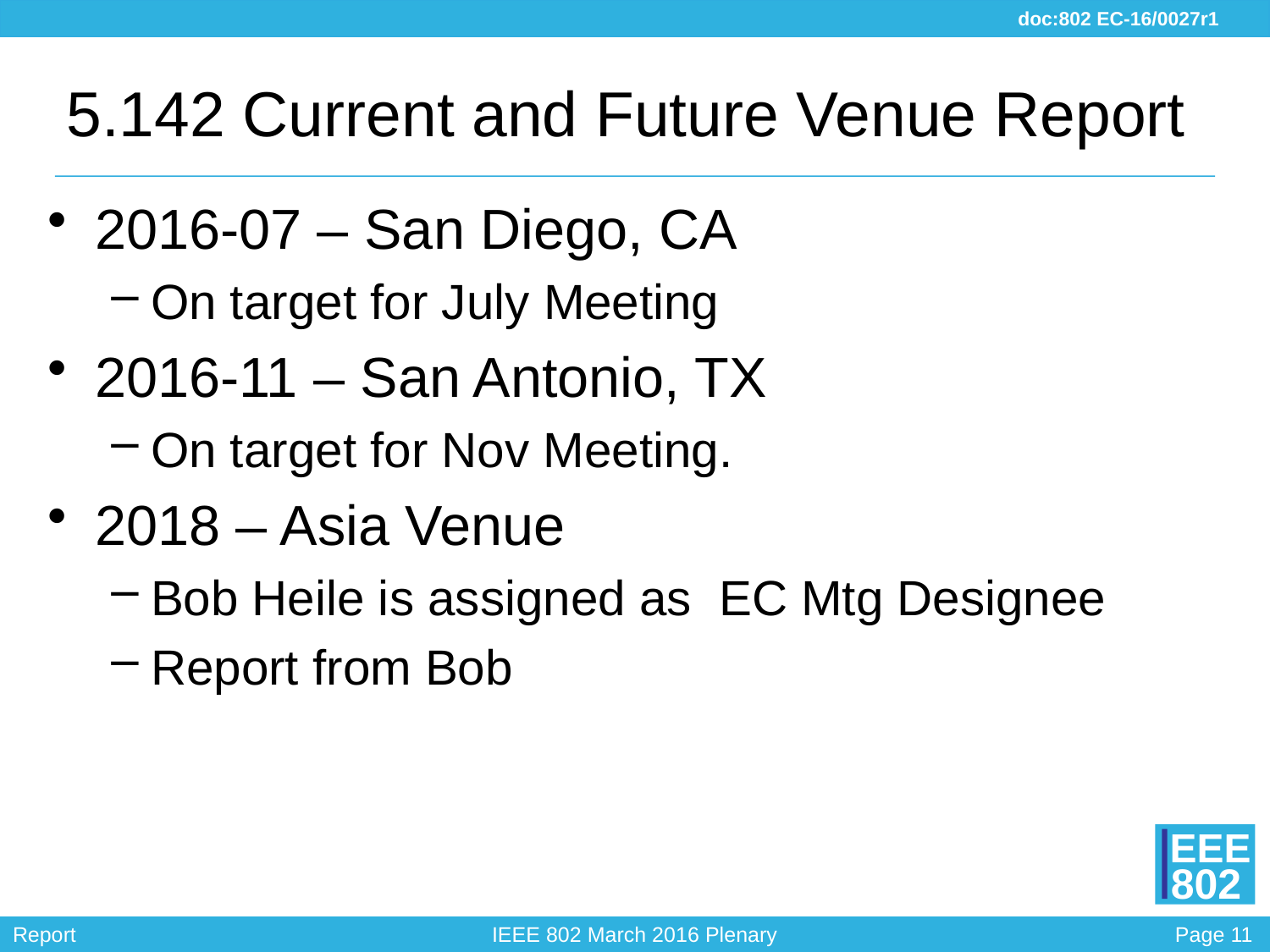

# 5.142 Current and Future Venue Report
2016-07 – San Diego, CA
On target for July Meeting
2016-11 – San Antonio, TX
On target for Nov Meeting.
2018 – Asia Venue
Bob Heile is assigned as  EC Mtg Designee
Report from Bob